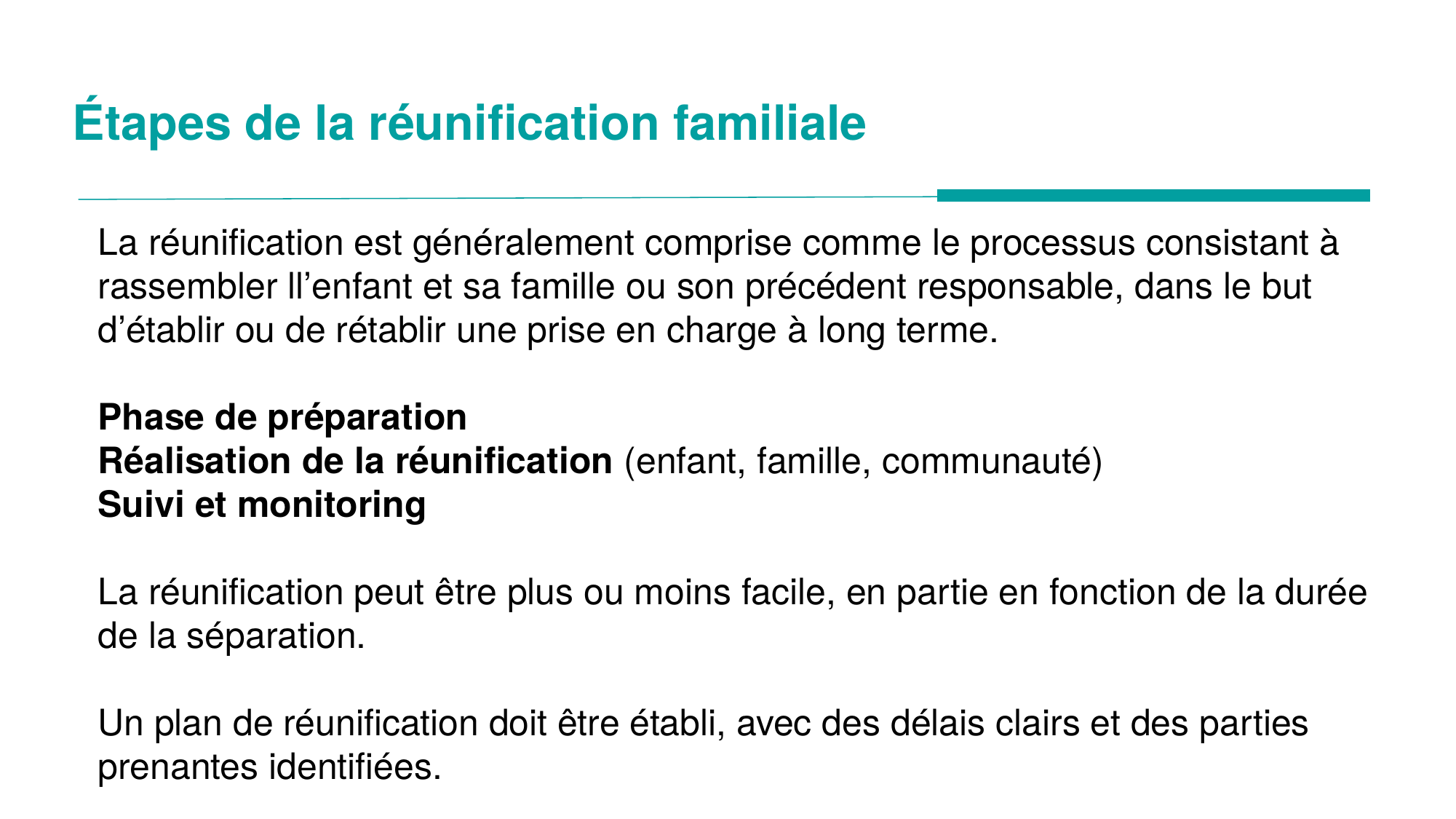

# Étapes de la réunification familiale
La réunification est généralement comprise comme le processus consistant à rassembler ll’enfant et sa famille ou son précédent responsable, dans le but d’établir ou de rétablir une prise en charge à long terme.

Phase de préparation
Réalisation de la réunification (enfant, famille, communauté)
Suivi et monitoring

La réunification peut être plus ou moins facile, en partie en fonction de la durée de la séparation.

Un plan de réunification doit être établi, avec des délais clairs et des parties prenantes identifiées.